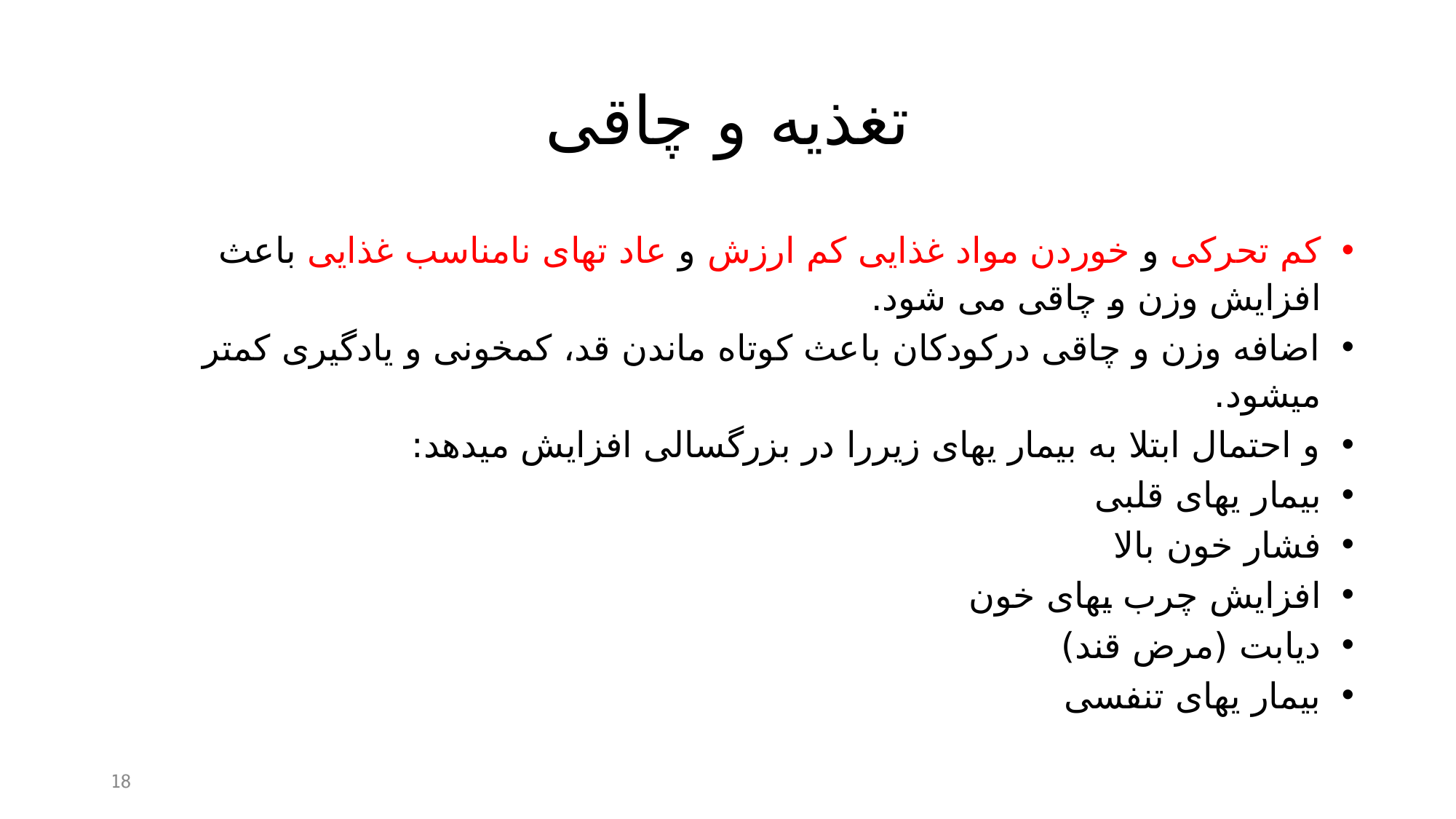

# تغذيه و چاقی
کم تحرکی و خوردن مواد غذایی کم ارزش و عاد تهای نامناسب غذایی باعث افزایش وزن و چاقی می شود.
اضافه وزن و چاقی درکودکان باعث کوتاه ماندن قد، کمخونی و یادگیری کمتر میشود.
و احتمال ابتلا به بیمار یهای زیررا در بزرگسالی افزایش میدهد:
بیمار یهای قلبی
فشار خون بالا
افزایش چرب یهای خون
دیابت (مرض قند)
بیمار یهای تنفسی

18